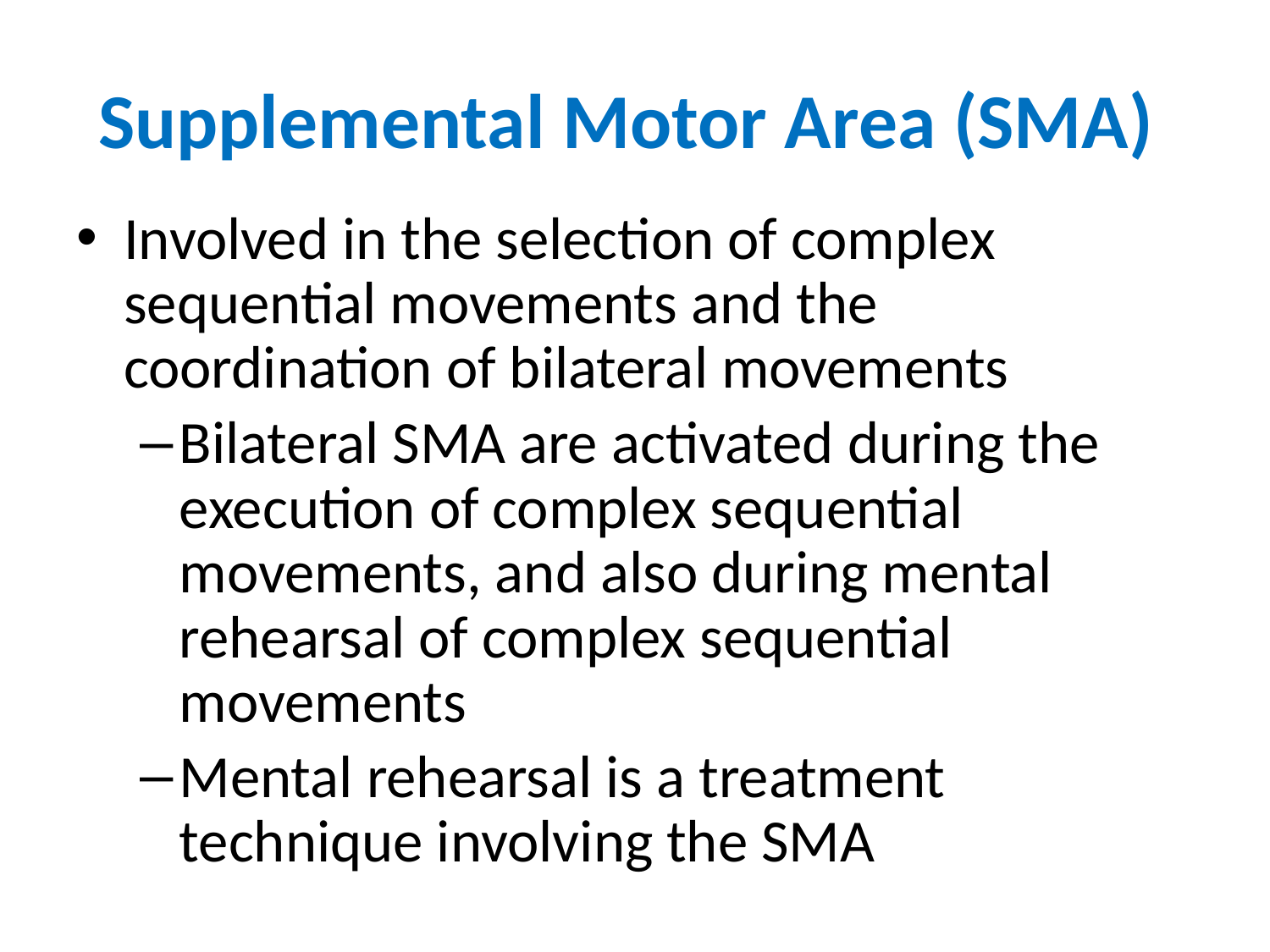

# Supplemental Motor Area (SMA)
Involved in the selection of complex sequential movements and the coordination of bilateral movements
Bilateral SMA are activated during the execution of complex sequential movements, and also during mental rehearsal of complex sequential movements
Mental rehearsal is a treatment technique involving the SMA